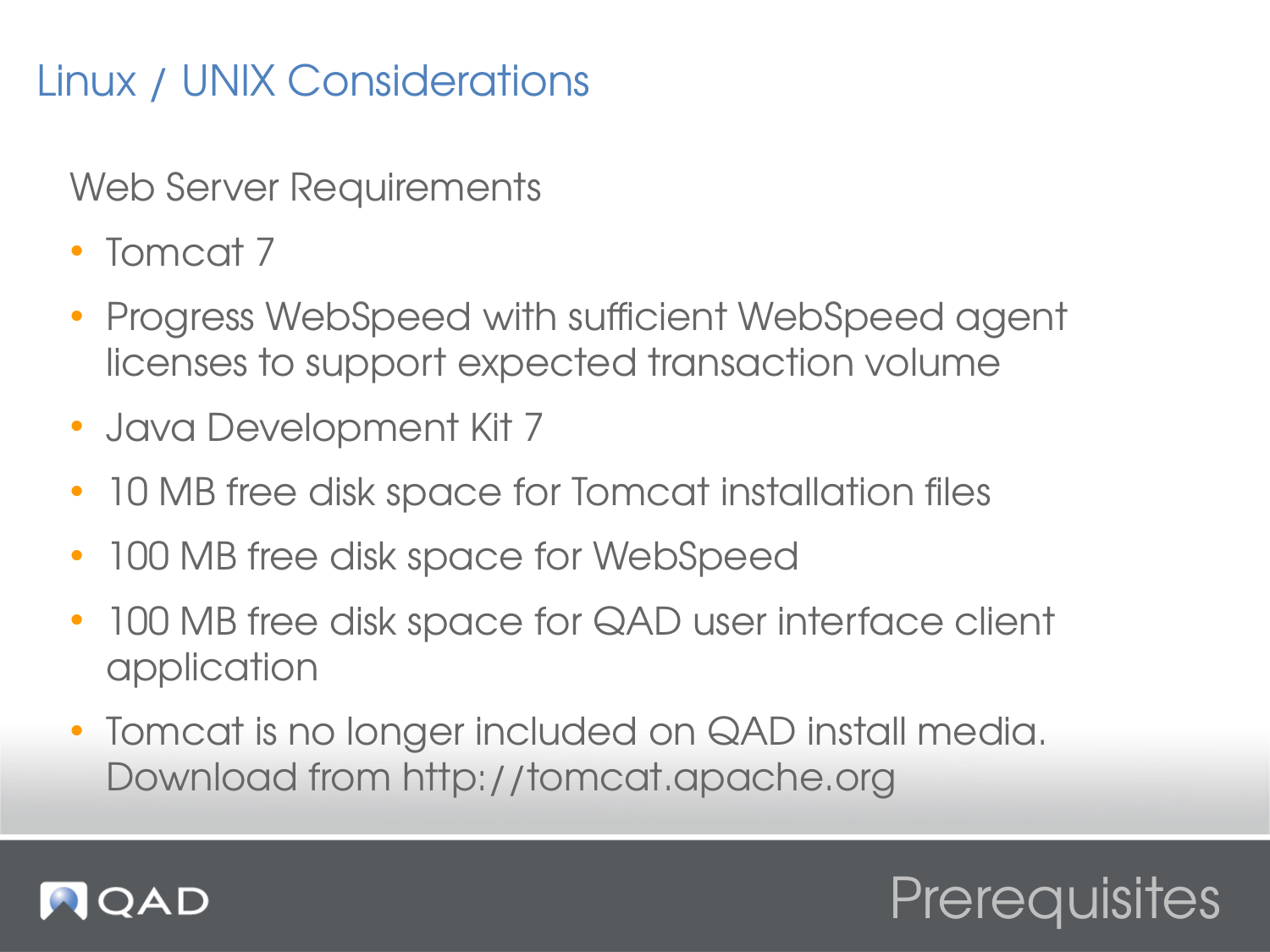

Linux / UNIX Considerations
Web Server Requirements
Tomcat 7
Progress WebSpeed with sufficient WebSpeed agent licenses to support expected transaction volume
Java Development Kit 7
10 MB free disk space for Tomcat installation files
100 MB free disk space for WebSpeed
100 MB free disk space for QAD user interface client application
Tomcat is no longer included on QAD install media. Download from http://tomcat.apache.org

# Prerequisites